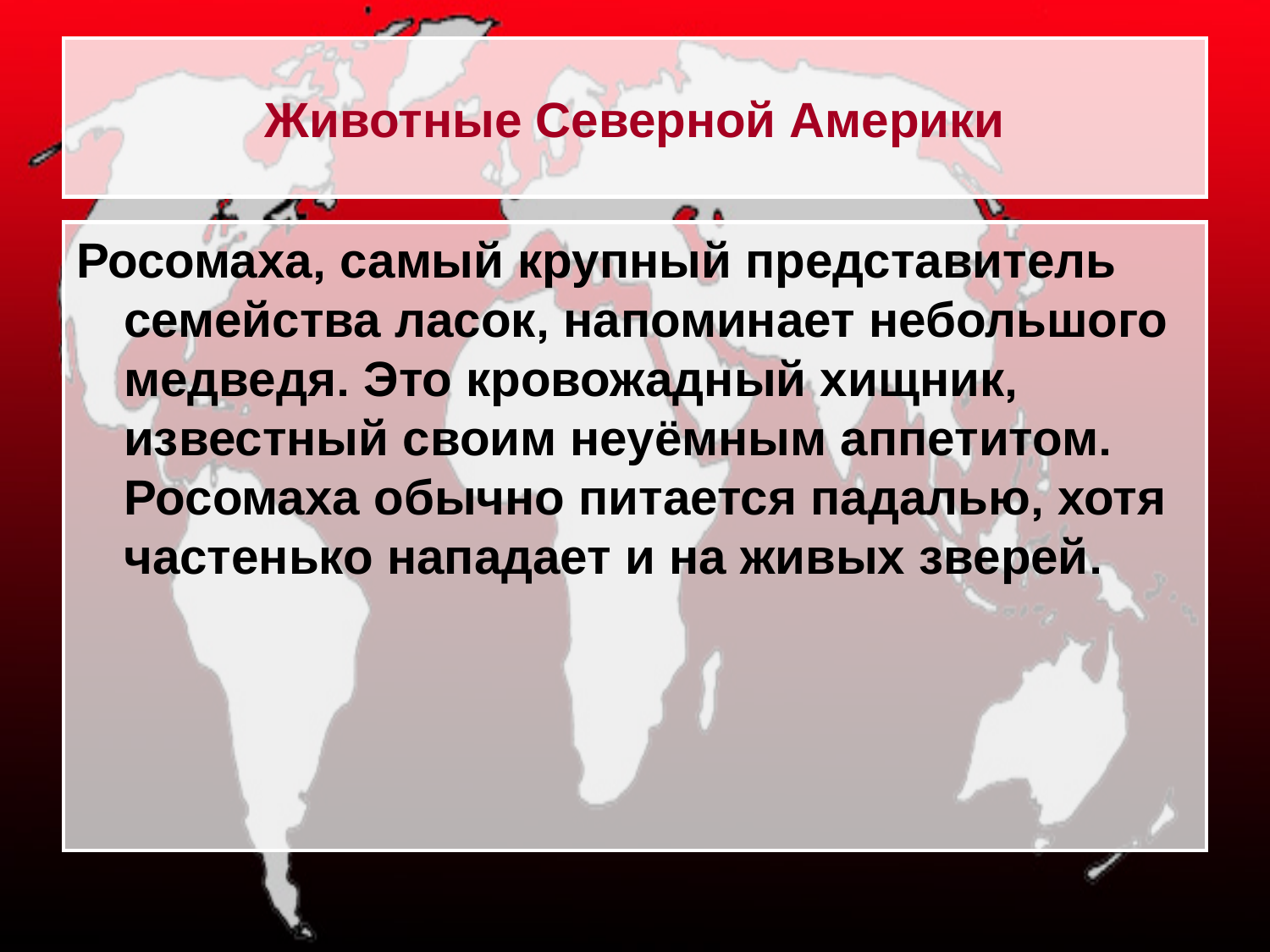

# Животные Северной Америки
Росомаха, самый крупный представитель семейства ласок, напоминает небольшого медведя. Это кровожадный хищник, известный своим неуёмным аппетитом. Росомаха обычно питается падалью, хотя частенько нападает и на живых зверей.